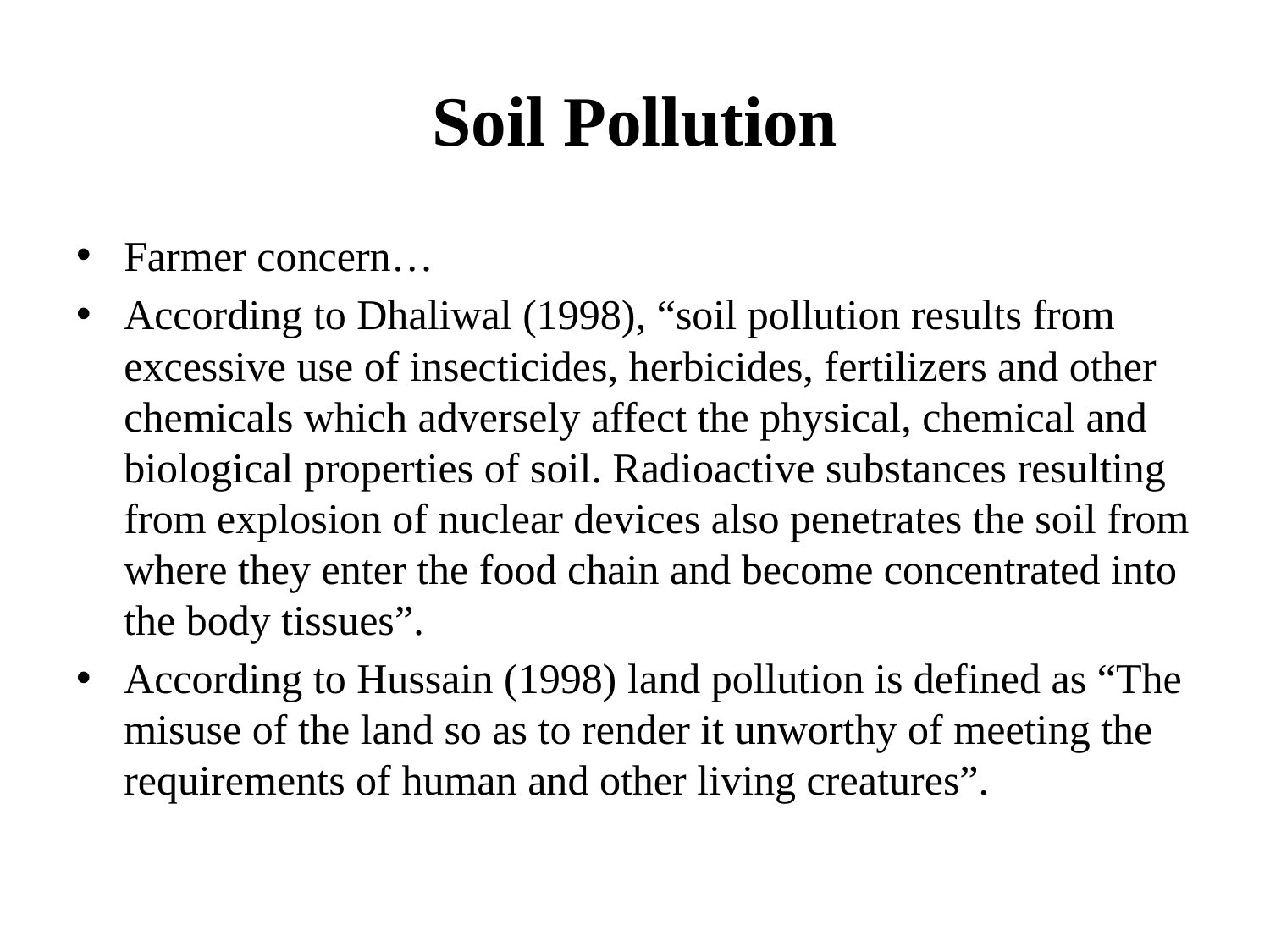

# Soil Pollution
Farmer concern…
According to Dhaliwal (1998), “soil pollution results from excessive use of insecticides, herbicides, fertilizers and other chemicals which adversely affect the physical, chemical and biological properties of soil. Radioactive substances resulting from explosion of nuclear devices also penetrates the soil from where they enter the food chain and become concentrated into the body tissues”.
According to Hussain (1998) land pollution is defined as “The misuse of the land so as to render it unworthy of meeting the requirements of human and other living creatures”.